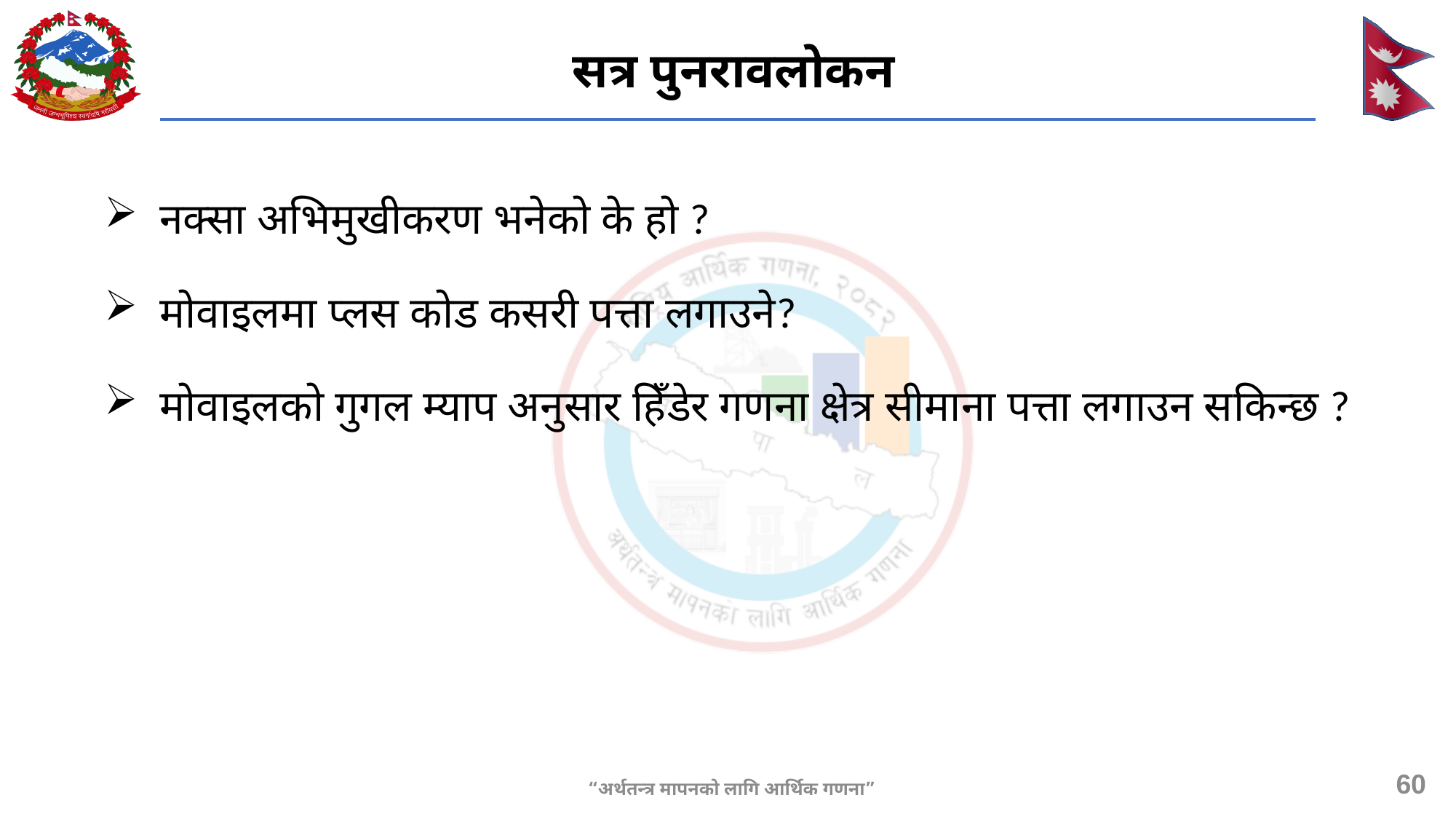

# सत्र पुनरावलोकन
नक्सा अभिमुखीकरण भनेको के हो ?
मोवाइलमा प्लस कोड कसरी पत्ता लगाउने?
मोवाइलको गुगल म्याप अनुसार हिँडेर गणना क्षेत्र सीमाना पत्ता लगाउन सकिन्छ ?

60
“अर्थतन्त्र मापनको लागि आर्थिक गणना”